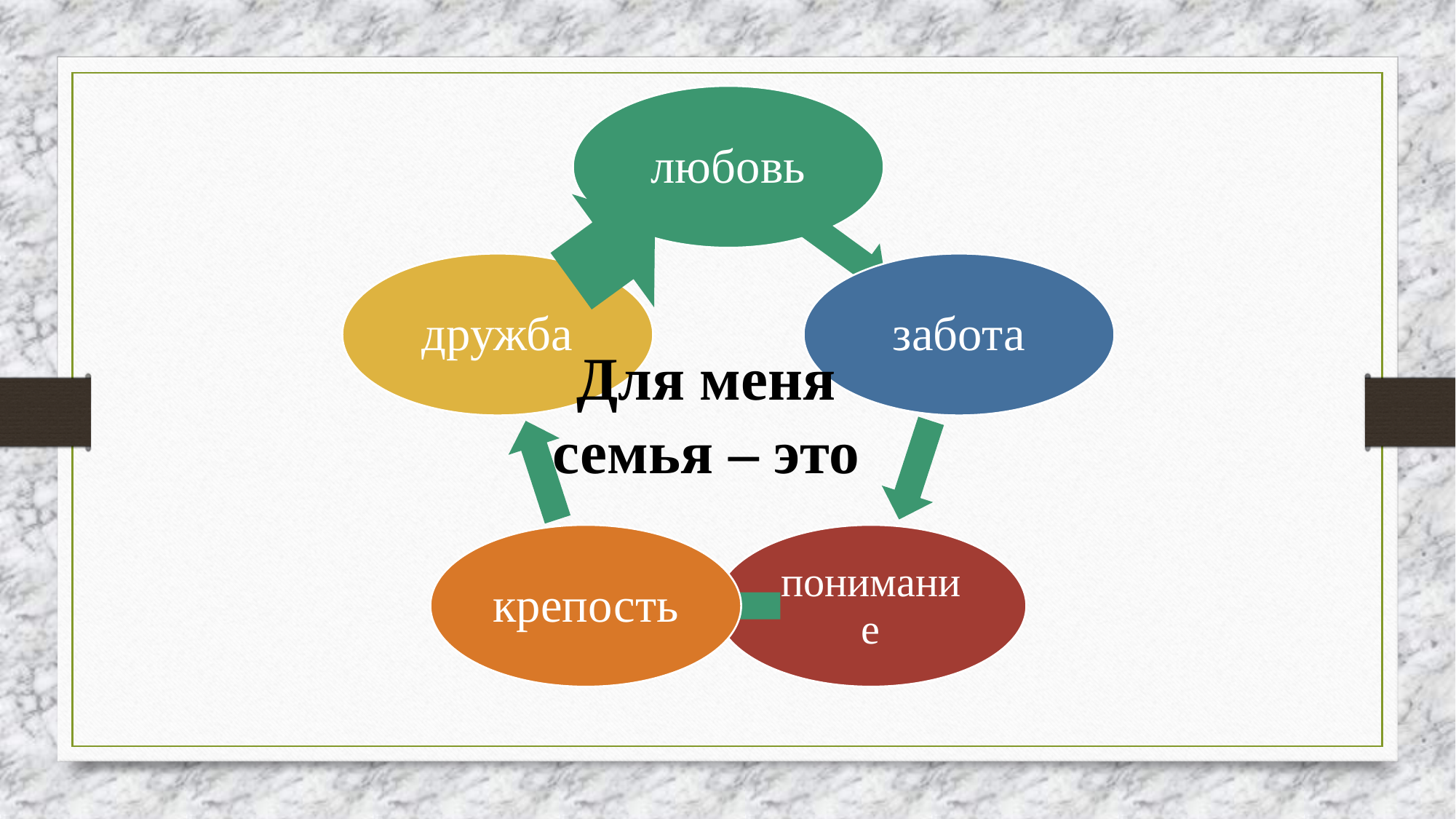

любовь
забота
понимание
крепость
дружба
Для меня
 семья – это